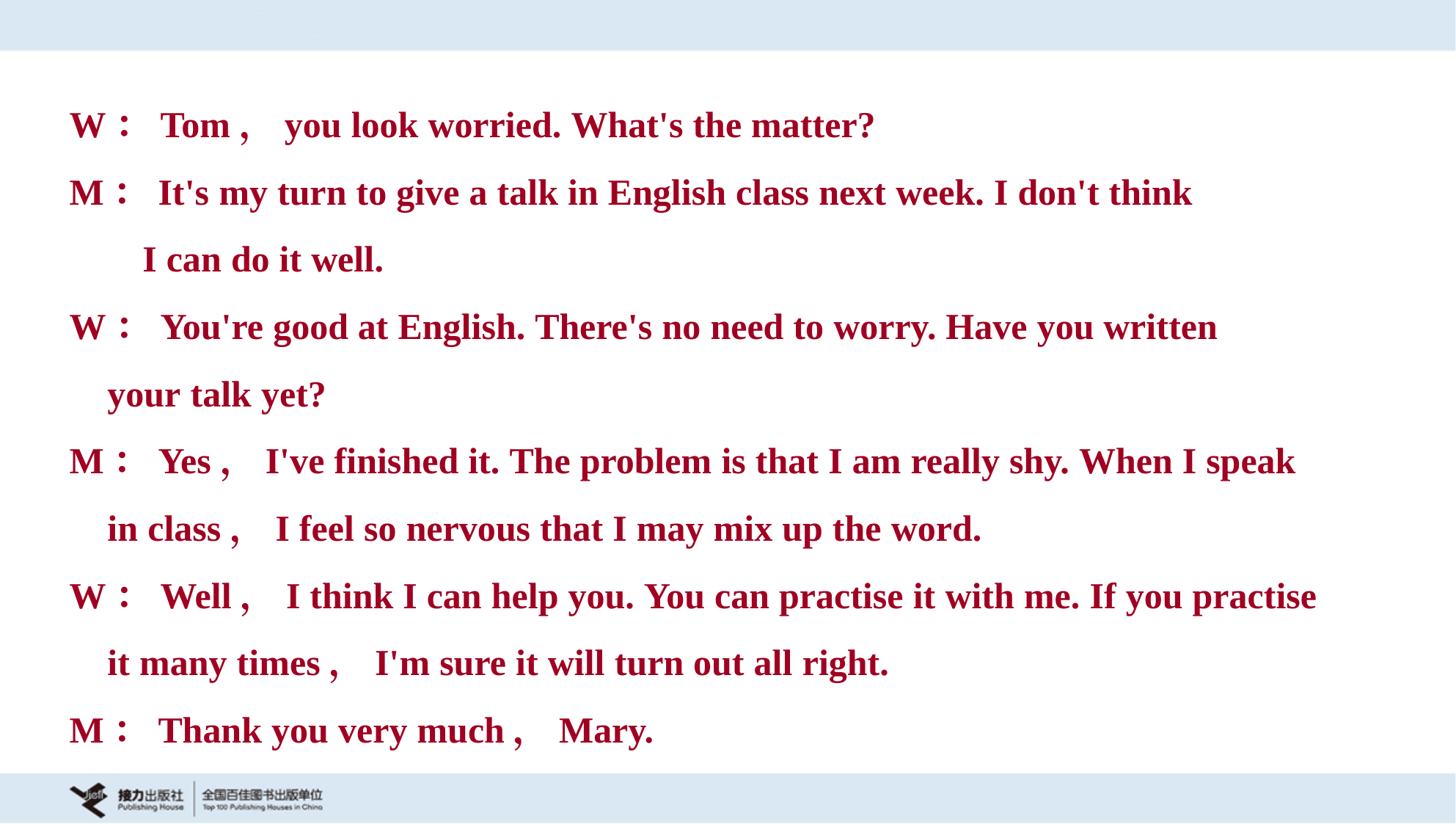

W：Tom，you look worried. What's the matter?
M：It's my turn to give a talk in English class next week. I don't think
        I can do it well.
W：You're good at English. There's no need to worry. Have you written
    your talk yet?
M：Yes，I've finished it. The problem is that I am really shy. When I speak
    in class，I feel so nervous that I may mix up the word.
W：Well，I think I can help you. You can practise it with me. If you practise
    it many times，I'm sure it will turn out all right.
M：Thank you very much，Mary.